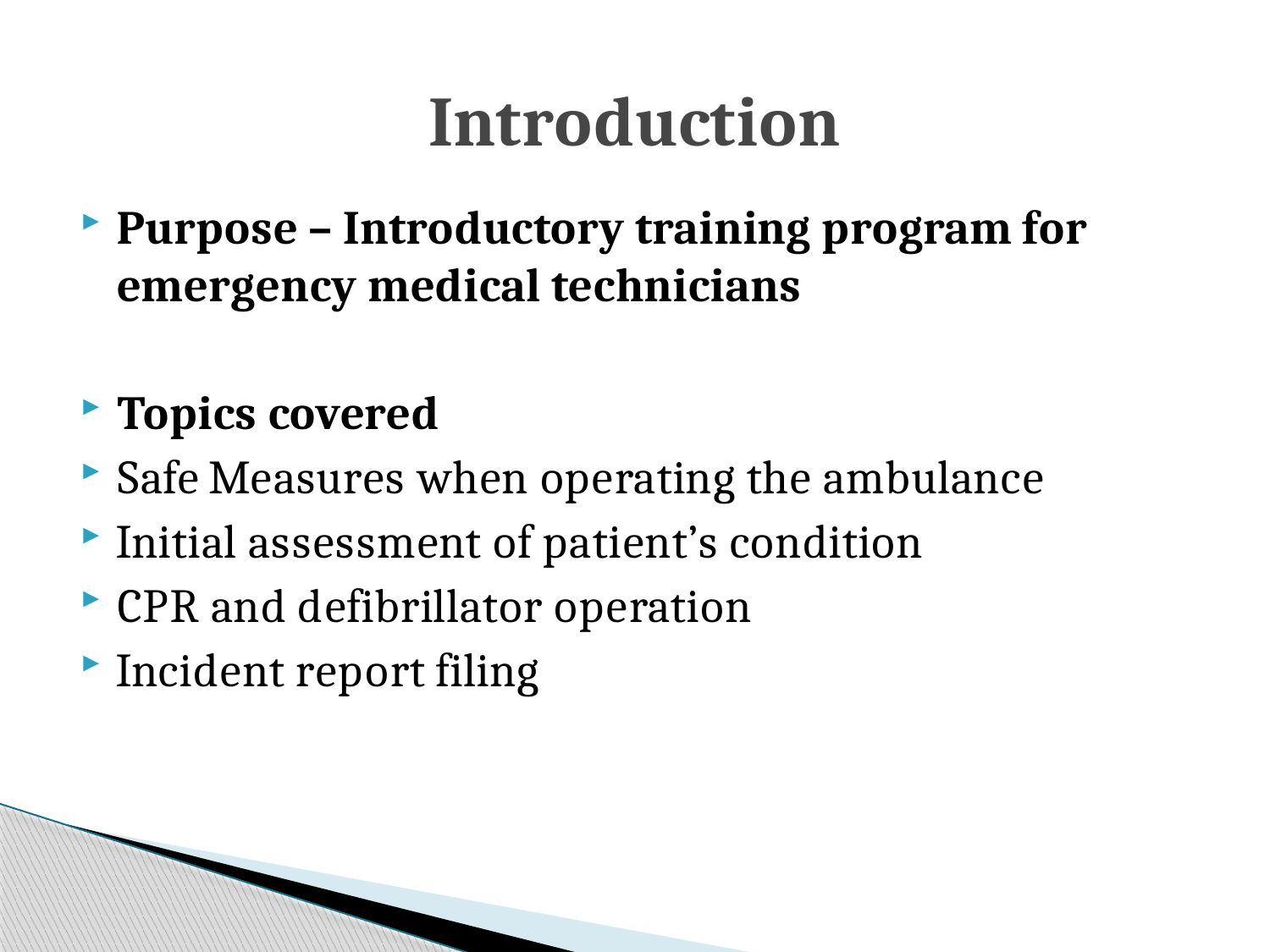

# Introduction
Purpose – Introductory training program for emergency medical technicians

Topics covered
Safe Measures when operating the ambulance
Initial assessment of patient’s condition
CPR and defibrillator operation
Incident report filing